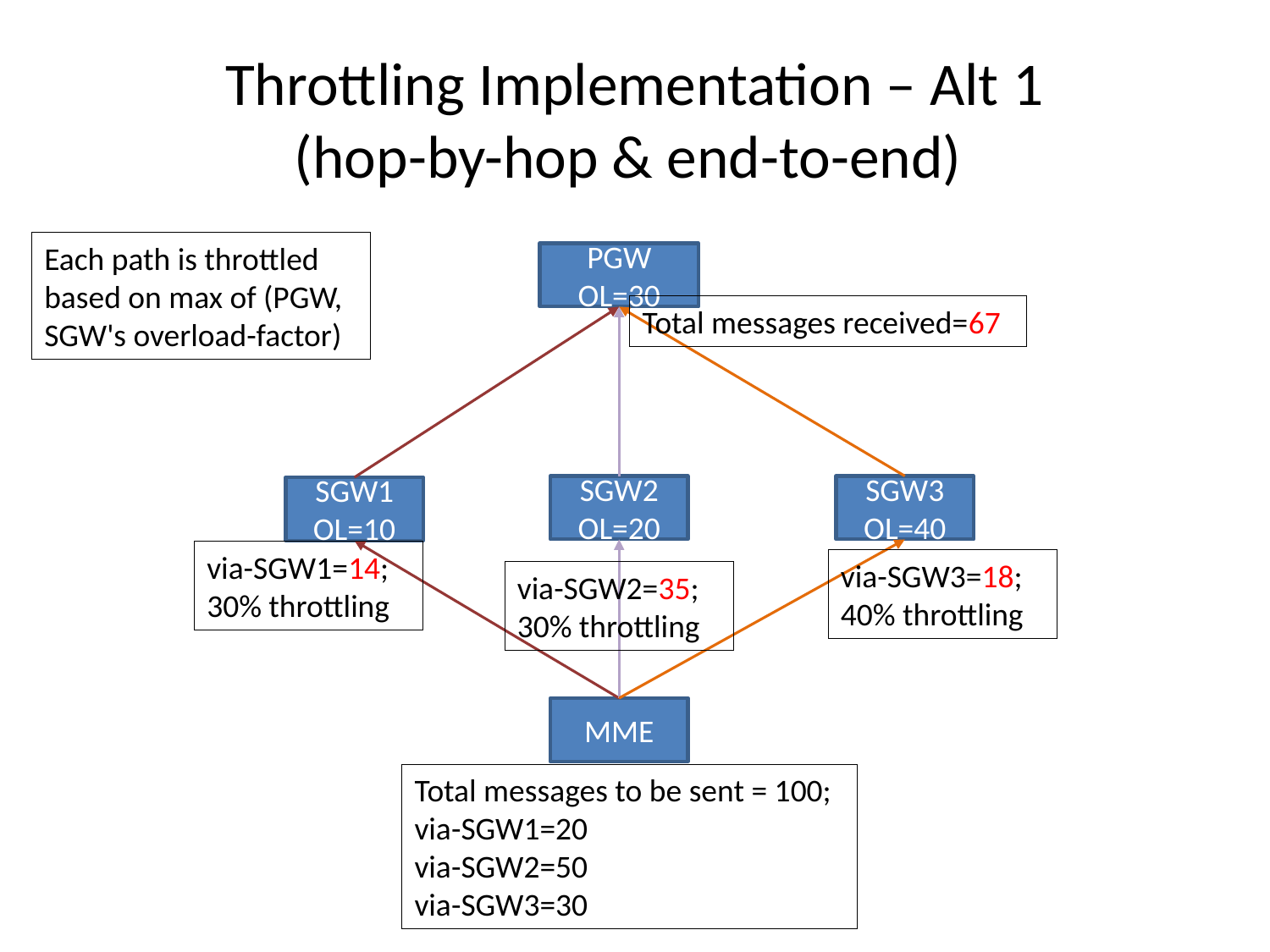

# Throttling Implementation – Alt 1 (hop-by-hop & end-to-end)
Each path is throttled based on max of (PGW, SGW's overload-factor)
PGW
OL=30
Total messages received=67
SGW2
OL=20
SGW3
OL=40
SGW1
OL=10
via-SGW1=14;
30% throttling
via-SGW3=18;
40% throttling
via-SGW2=35;
30% throttling
MME
Total messages to be sent = 100;
via-SGW1=20
via-SGW2=50
via-SGW3=30